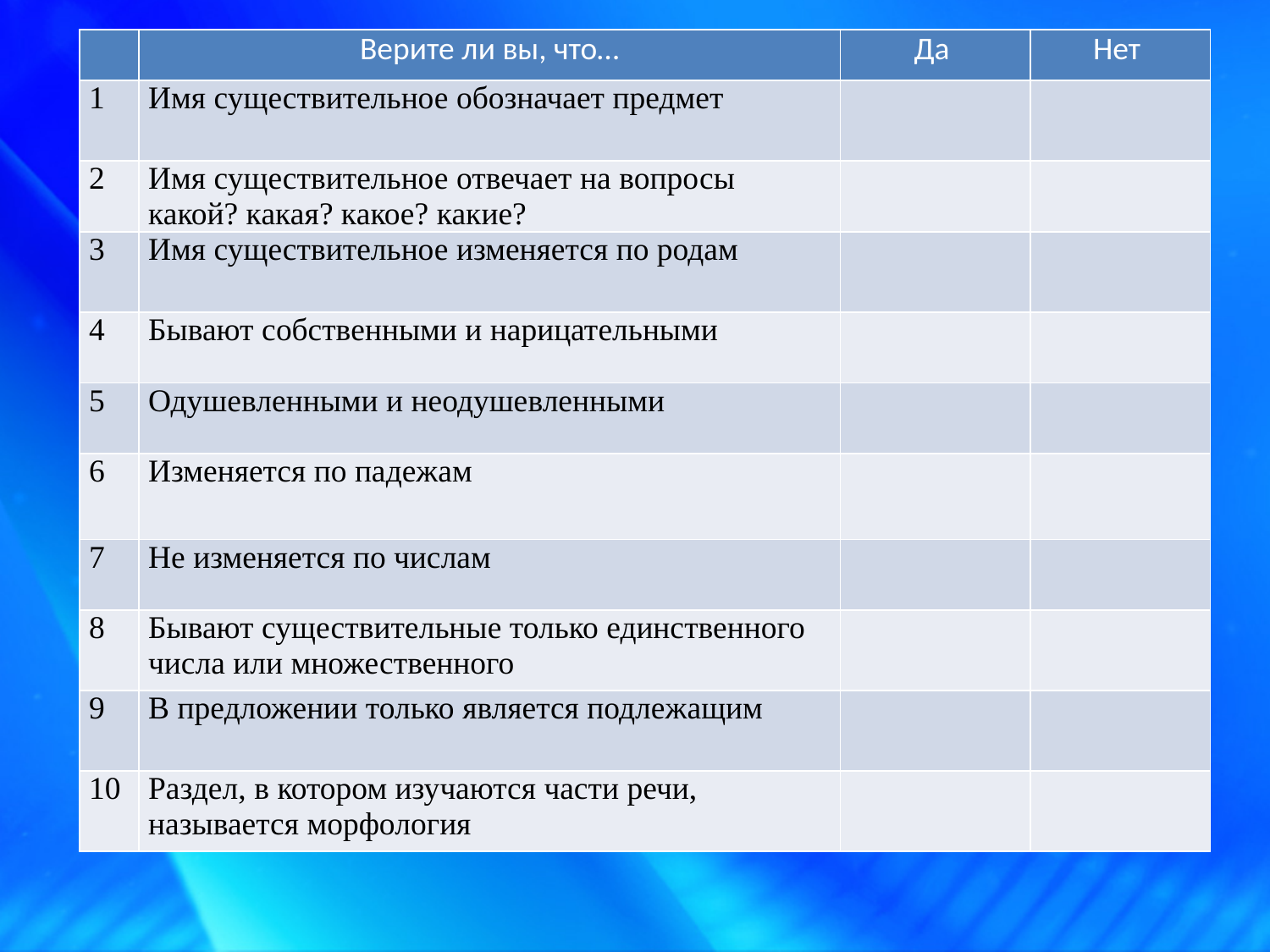

|  | Верите ли вы, что… | Да | Нет |
| --- | --- | --- | --- |
| 1 | Имя существительное обозначает предмет |  |  |
| 2 | Имя существительное отвечает на вопросы какой? какая? какое? какие? |  |  |
| 3 | Имя существительное изменяется по родам |  |  |
| 4 | Бывают собственными и нарицательными |  |  |
| 5 | Одушевленными и неодушевленными |  |  |
| 6 | Изменяется по падежам |  |  |
| 7 | Не изменяется по числам |  |  |
| 8 | Бывают существительные только единственного числа или множественного |  |  |
| 9 | В предложении только является подлежащим |  |  |
| 10 | Раздел, в котором изучаются части речи, называется морфология |  |  |